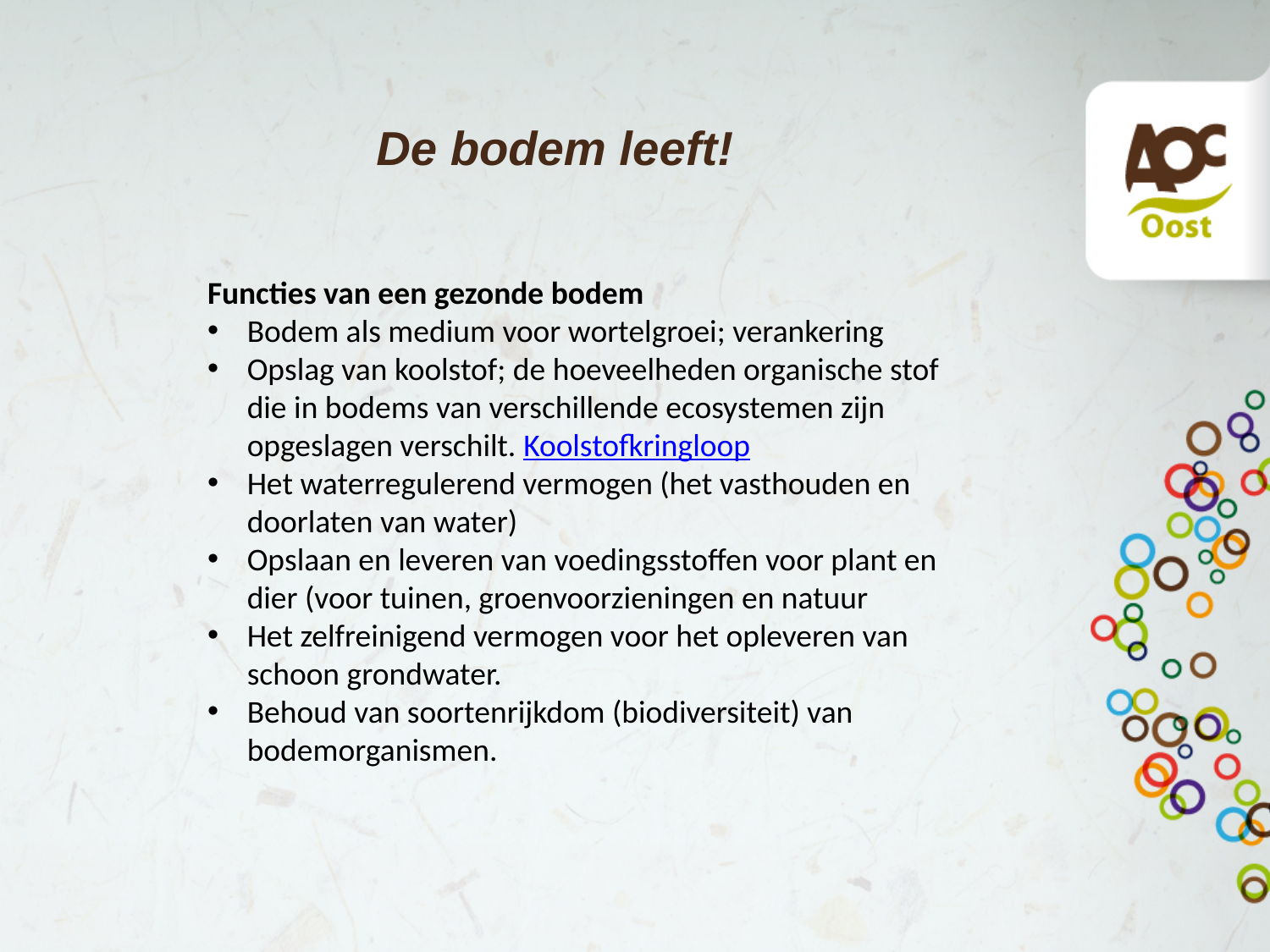

# De bodem leeft!
Functies van een gezonde bodem
Bodem als medium voor wortelgroei; verankering
Opslag van koolstof; de hoeveelheden organische stof die in bodems van verschillende ecosystemen zijn opgeslagen verschilt. Koolstofkringloop
Het waterregulerend vermogen (het vasthouden en doorlaten van water)
Opslaan en leveren van voedingsstoffen voor plant en dier (voor tuinen, groenvoorzieningen en natuur
Het zelfreinigend vermogen voor het opleveren van schoon grondwater.
Behoud van soortenrijkdom (biodiversiteit) van bodemorganismen.